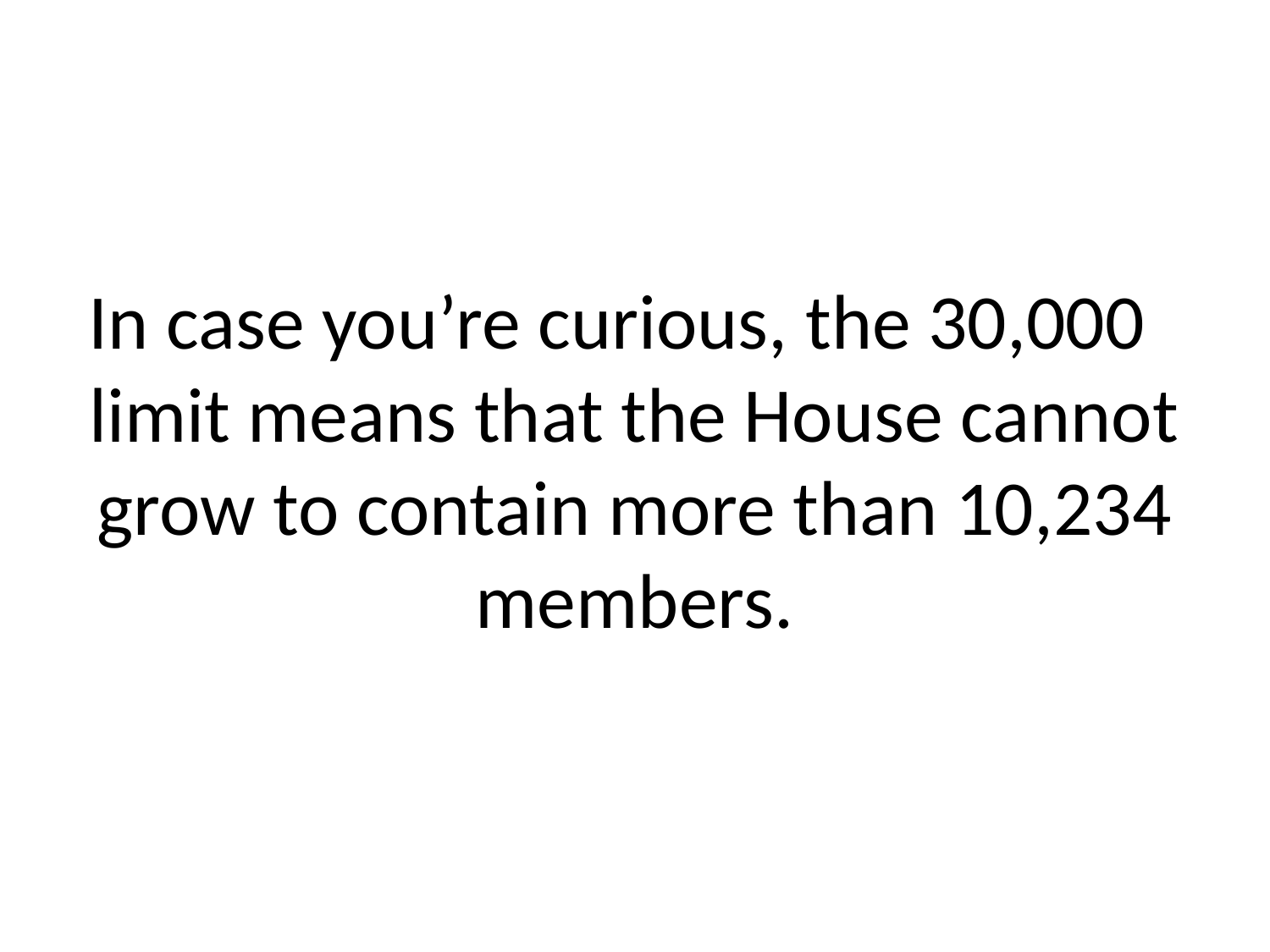

# In case you’re curious, the 30,000   limit means that the House cannot grow to contain more than 10,234 members.